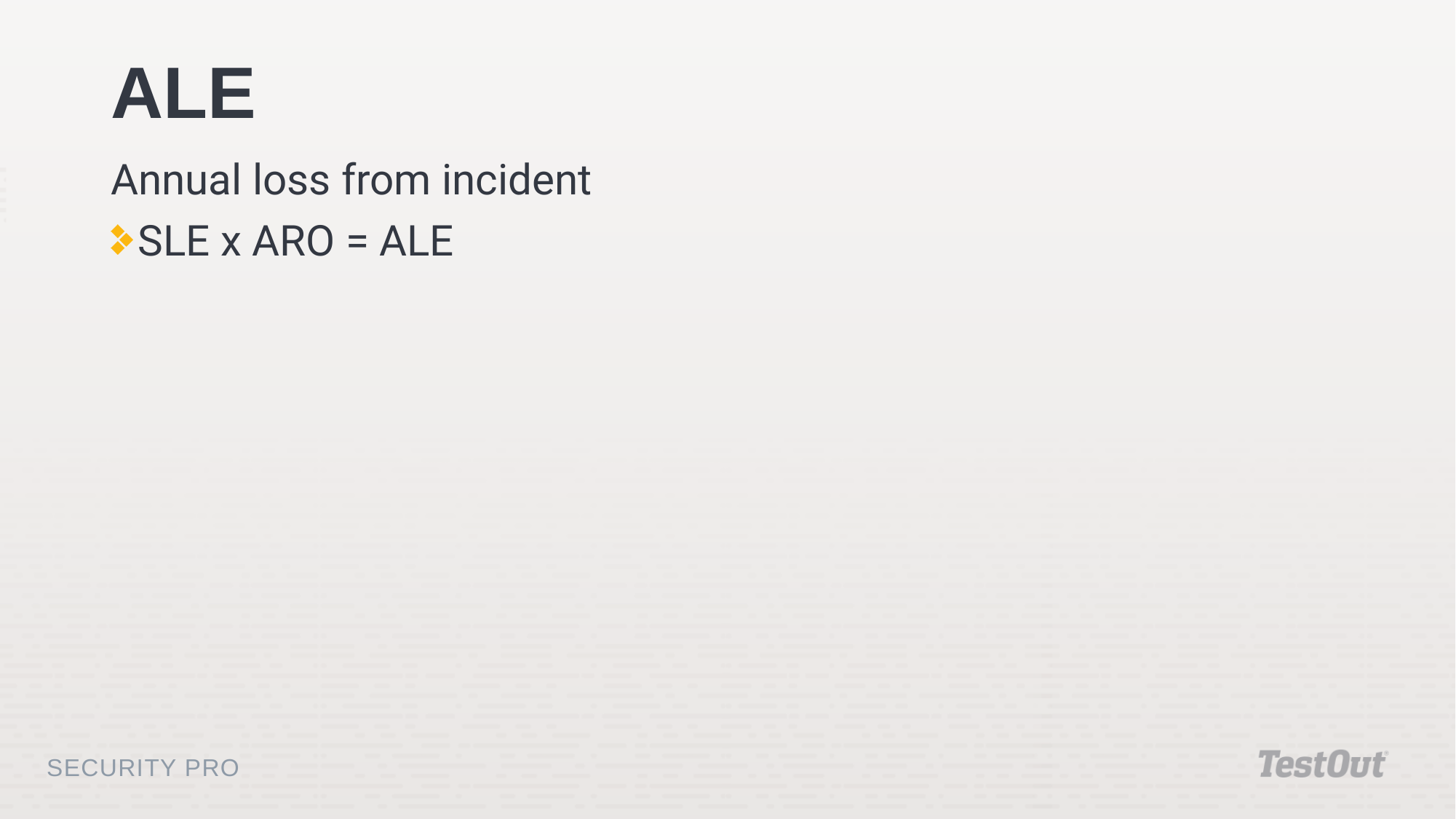

# ALE
Annual loss from incident
SLE x ARO = ALE
Security Pro